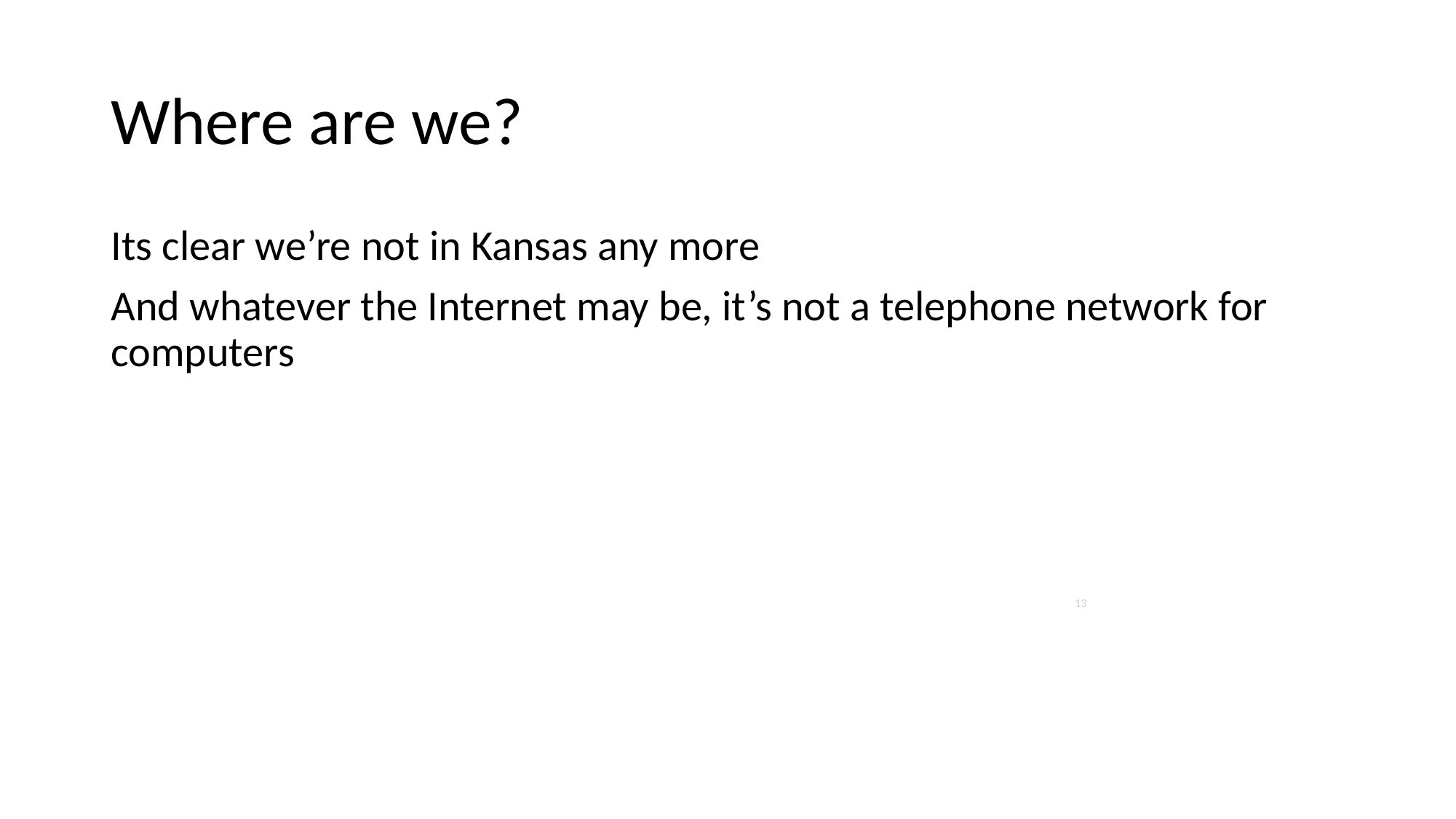

# Where are we?
Its clear we’re not in Kansas any more
And whatever the Internet may be, it’s not a telephone network for computers
13